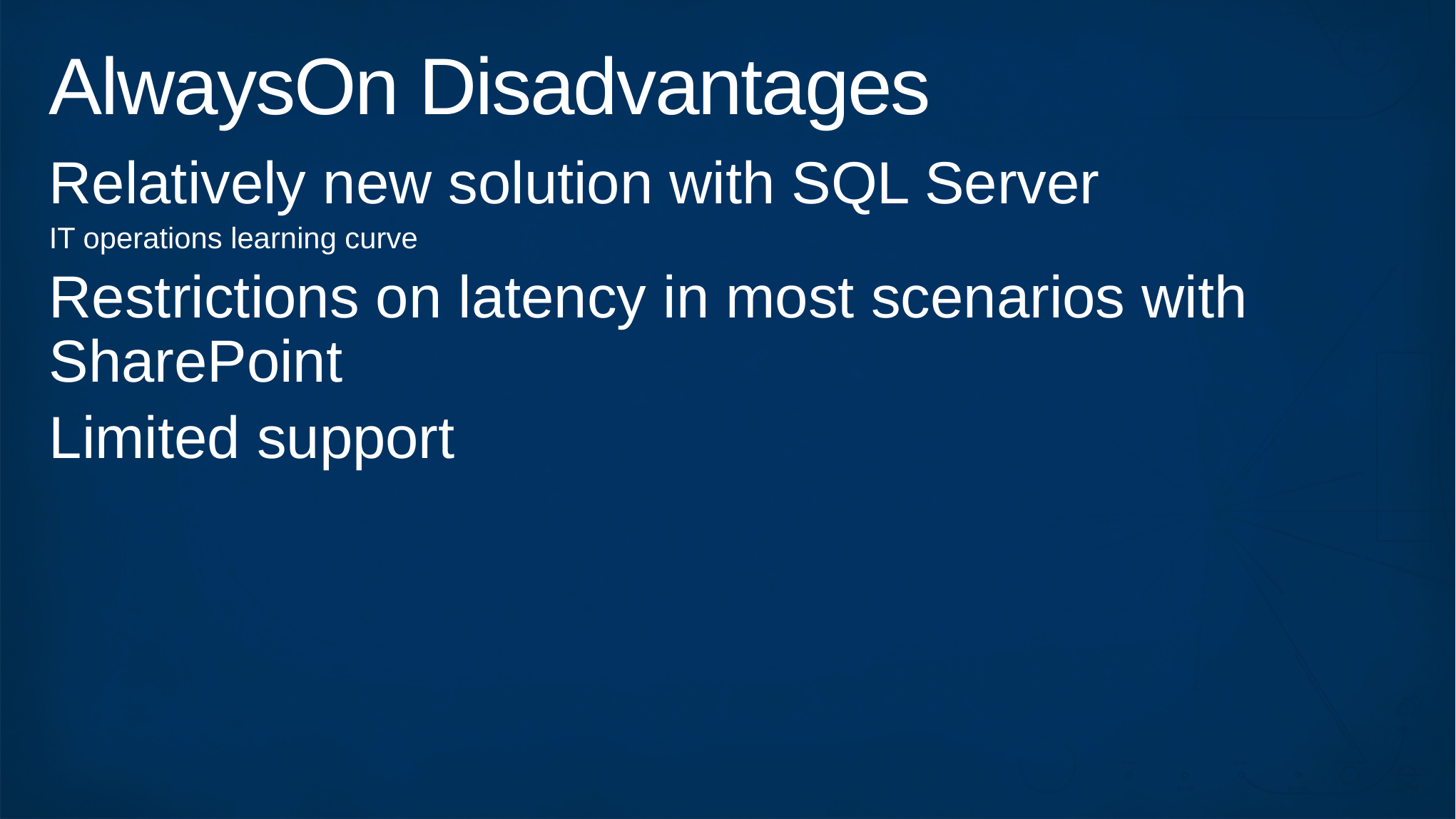

# AlwaysOn Disadvantages
Relatively new solution with SQL Server
IT operations learning curve
Restrictions on latency in most scenarios with SharePoint
Limited support